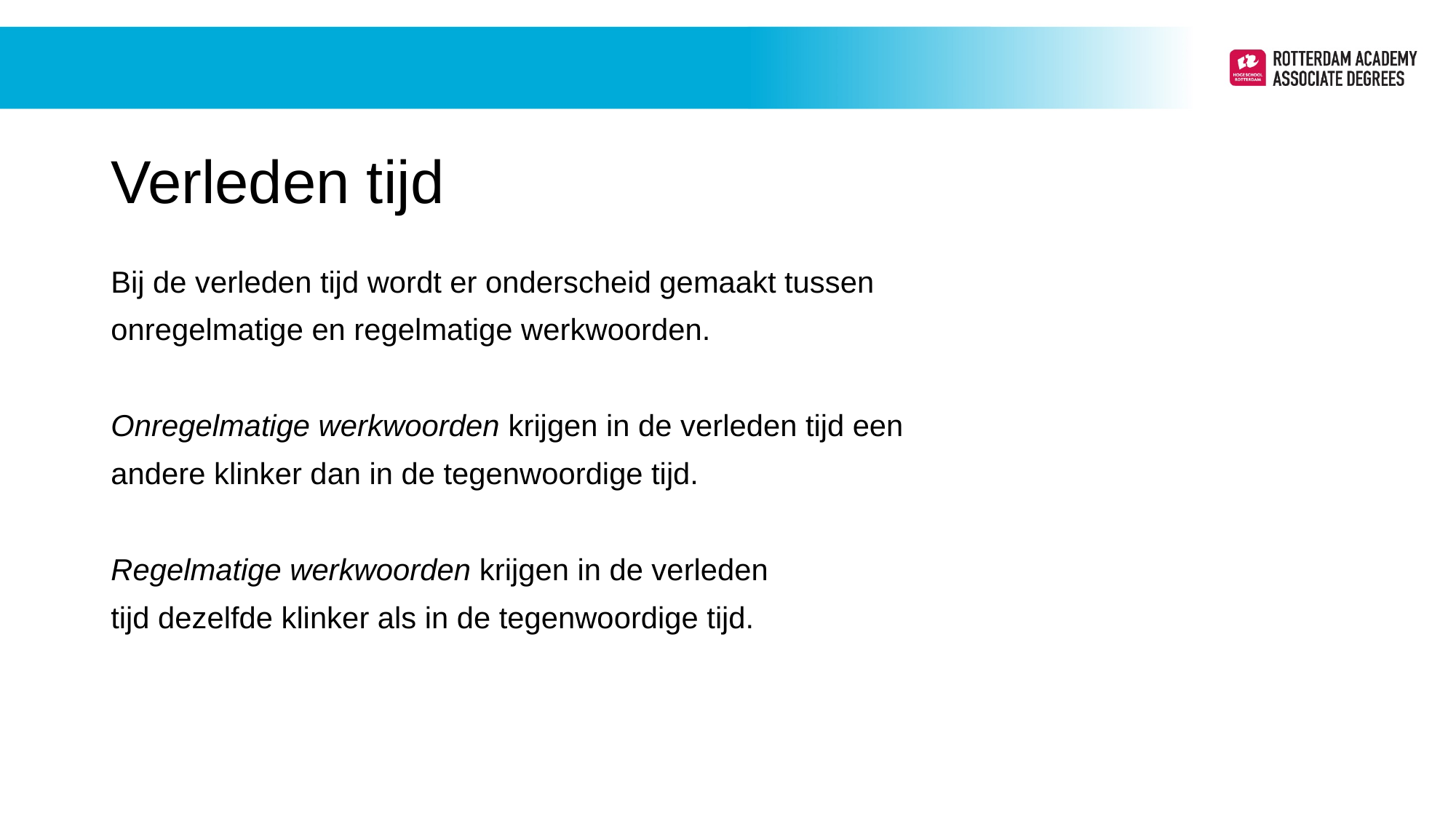

# Verleden tijd
Bij de verleden tijd wordt er onderscheid gemaakt tussen
onregelmatige en regelmatige werkwoorden.

Onregelmatige werkwoorden krijgen in de verleden tijd een
andere klinker dan in de tegenwoordige tijd.

Regelmatige werkwoorden krijgen in de verleden
tijd dezelfde klinker als in de tegenwoordige tijd.